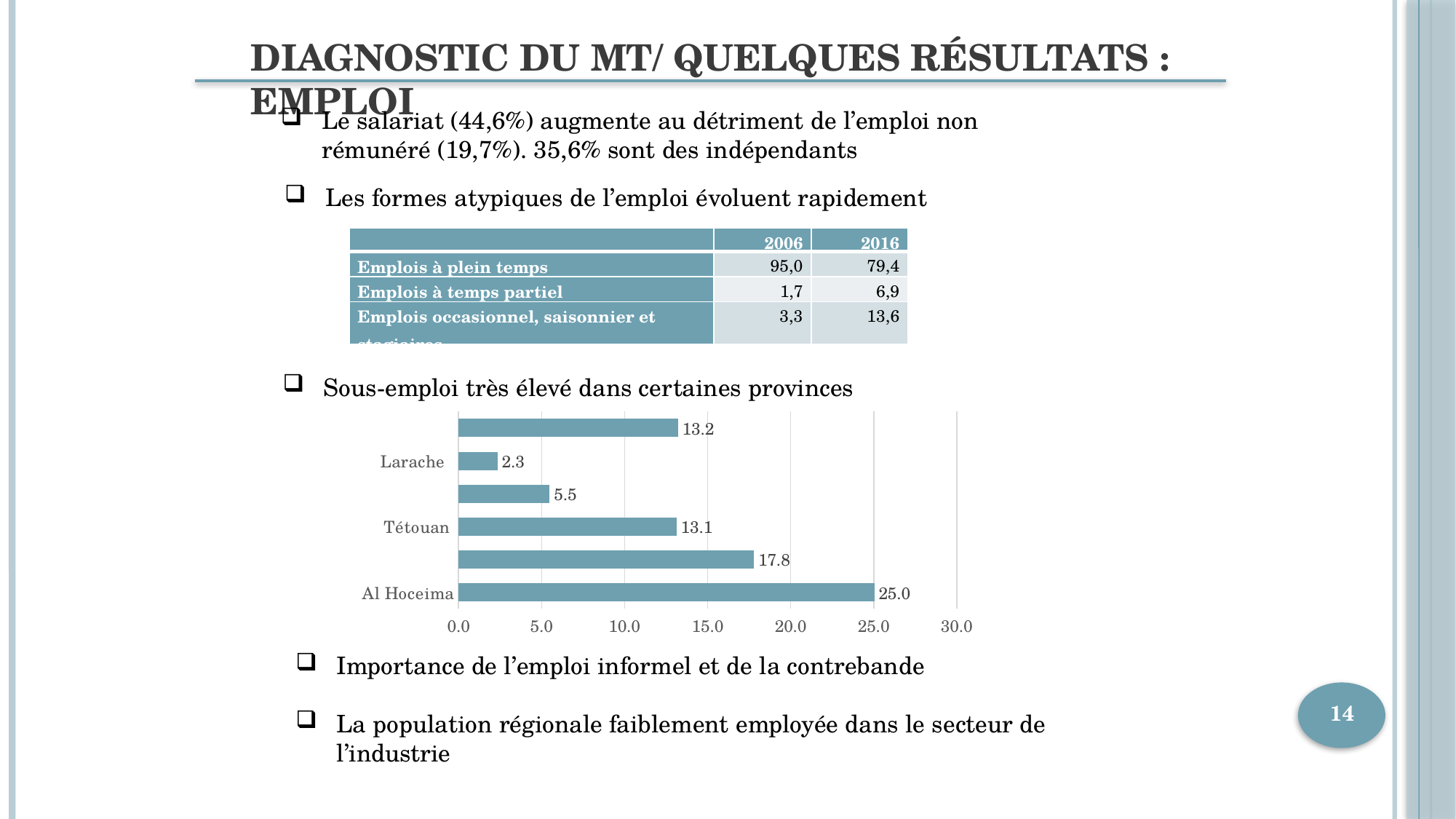

Diagnostic du mt/ Quelques résultats : Emploi
Le salariat (44,6%) augmente au détriment de l’emploi non rémunéré (19,7%). 35,6% sont des indépendants
Les formes atypiques de l’emploi évoluent rapidement
|  | 2006 | 2016 |
| --- | --- | --- |
| Emplois à plein temps | 95,0 | 79,4 |
| Emplois à temps partiel | 1,7 | 6,9 |
| Emplois occasionnel, saisonnier et stagiaires | 3,3 | 13,6 |
Sous-emploi très élevé dans certaines provinces

### Chart

| Category |  |
|---|---|
| Al Hoceima | 25.039311755884622 |
| Chefchaouen  | 17.791617964329536 |
| Tétouan  | 13.126272707111031 |
| Tanger -Assilah  | 5.482894608373767 |
| Larache   | 2.3461708720672863 |
| Moyenne régionale | 13.215335839140888 |
Importance de l’emploi informel et de la contrebande
14
La population régionale faiblement employée dans le secteur de l’industrie